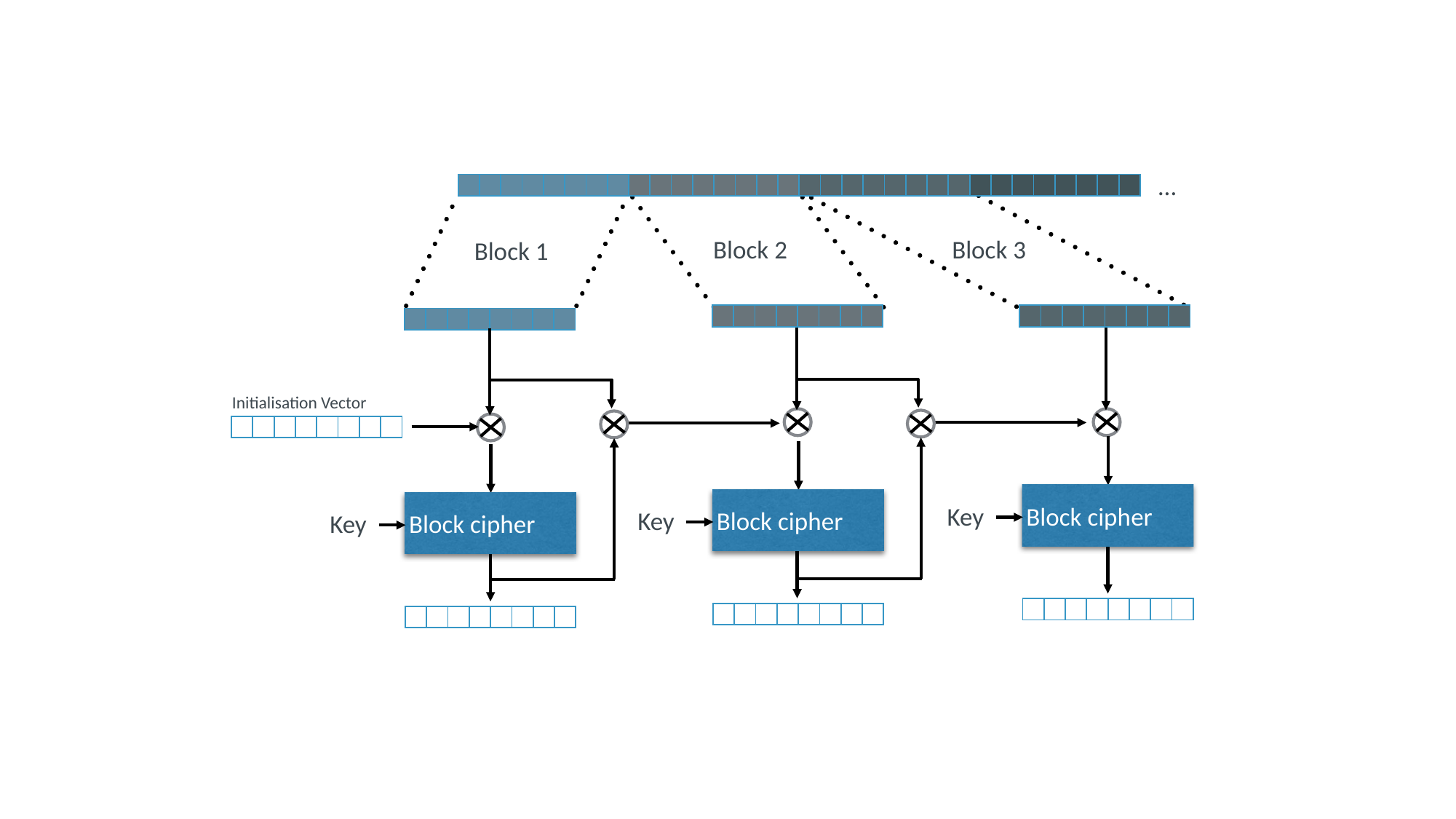

…
|  |  |  |  |  |  |  |  |  |  |  |  |  |  |  |  |  |  |  |  |  |  |  |  |  |  |  |  |  |  |  |  |
| --- | --- | --- | --- | --- | --- | --- | --- | --- | --- | --- | --- | --- | --- | --- | --- | --- | --- | --- | --- | --- | --- | --- | --- | --- | --- | --- | --- | --- | --- | --- | --- |

Block 2
Block 3
Block 1
|  |  |  |  |  |  |  |  |
| --- | --- | --- | --- | --- | --- | --- | --- |
|  |  |  |  |  |  |  |  |
| --- | --- | --- | --- | --- | --- | --- | --- |
|  |  |  |  |  |  |  |  |
| --- | --- | --- | --- | --- | --- | --- | --- |

Initialisation Vector

|  |  |  |  |  |  |  |  |
| --- | --- | --- | --- | --- | --- | --- | --- |

Block cipher
Block cipher
Block cipher
Key
Key
Key

|  |  |  |  |  |  |  |  |
| --- | --- | --- | --- | --- | --- | --- | --- |
|  |  |  |  |  |  |  |  |
| --- | --- | --- | --- | --- | --- | --- | --- |
|  |  |  |  |  |  |  |  |
| --- | --- | --- | --- | --- | --- | --- | --- |